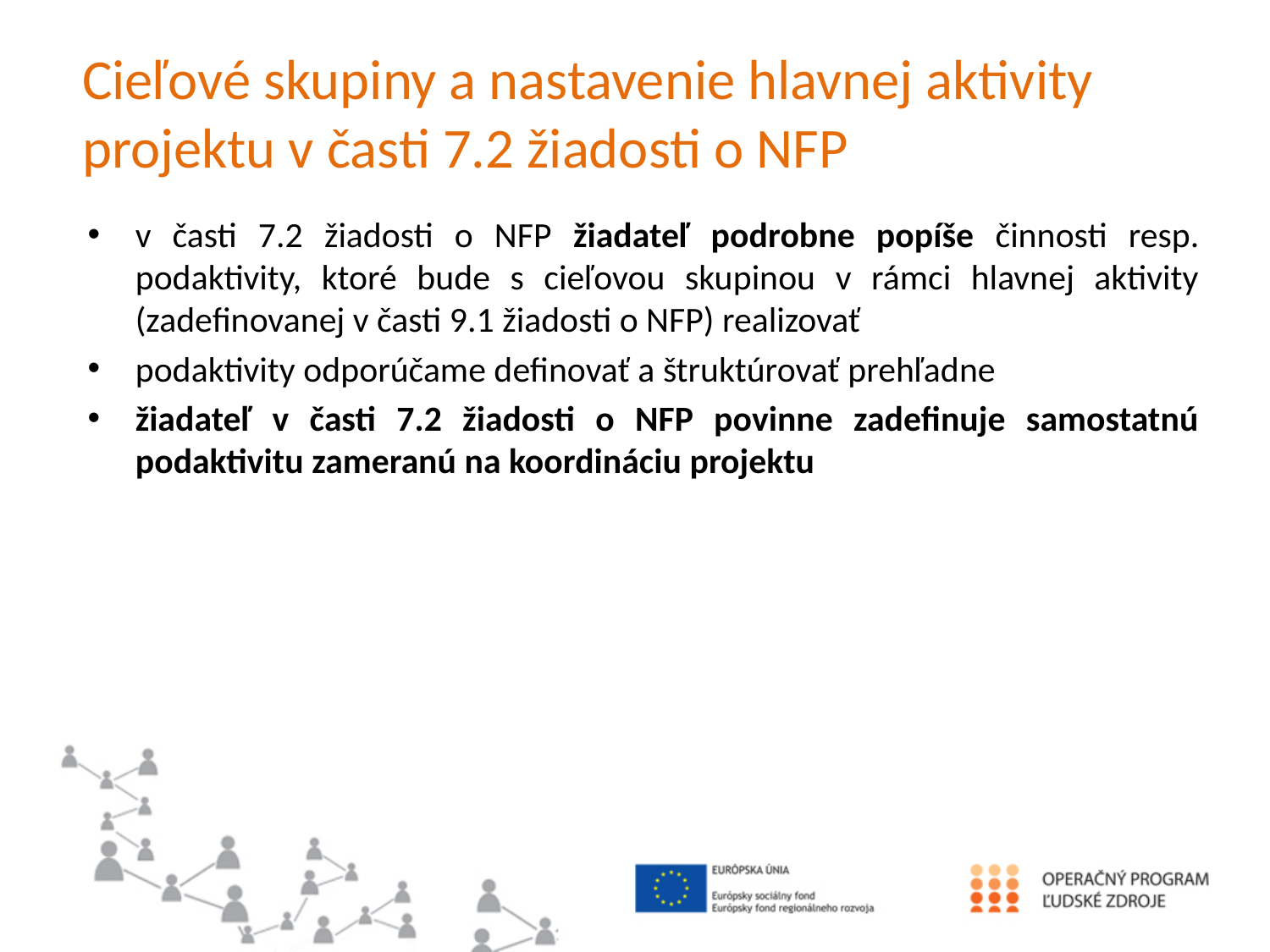

# Cieľové skupiny a nastavenie hlavnej aktivity projektu v časti 7.2 žiadosti o NFP
v časti 7.2 žiadosti o NFP žiadateľ podrobne popíše činnosti resp. podaktivity, ktoré bude s cieľovou skupinou v rámci hlavnej aktivity (zadefinovanej v časti 9.1 žiadosti o NFP) realizovať
podaktivity odporúčame definovať a štruktúrovať prehľadne
žiadateľ v časti 7.2 žiadosti o NFP povinne zadefinuje samostatnú podaktivitu zameranú na koordináciu projektu